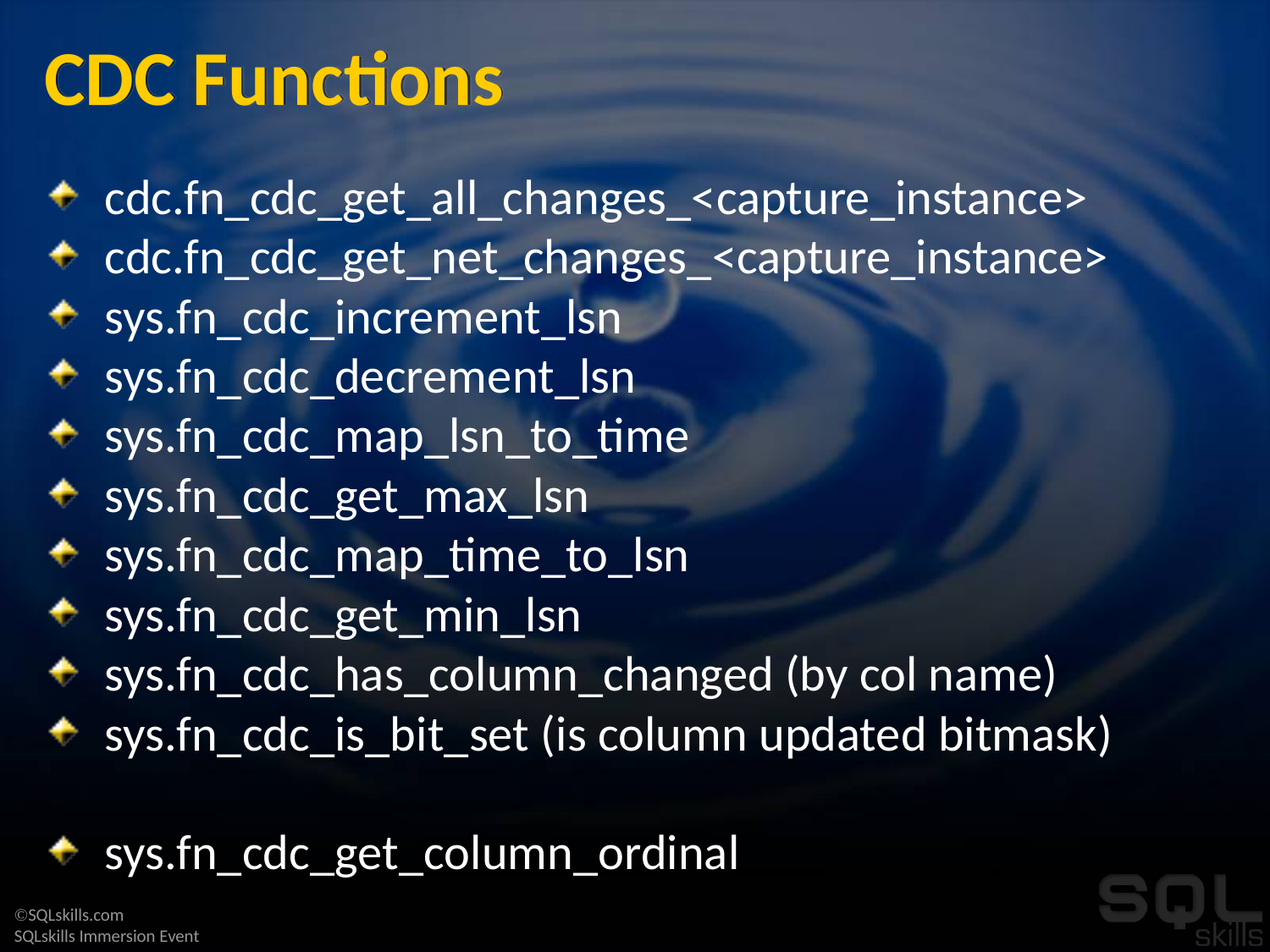

# CDC Functions
cdc.fn_cdc_get_all_changes_<capture_instance>
cdc.fn_cdc_get_net_changes_<capture_instance>
sys.fn_cdc_increment_lsn
sys.fn_cdc_decrement_lsn
sys.fn_cdc_map_lsn_to_time
sys.fn_cdc_get_max_lsn
sys.fn_cdc_map_time_to_lsn
sys.fn_cdc_get_min_lsn
sys.fn_cdc_has_column_changed (by col name)
sys.fn_cdc_is_bit_set (is column updated bitmask)
sys.fn_cdc_get_column_ordinal